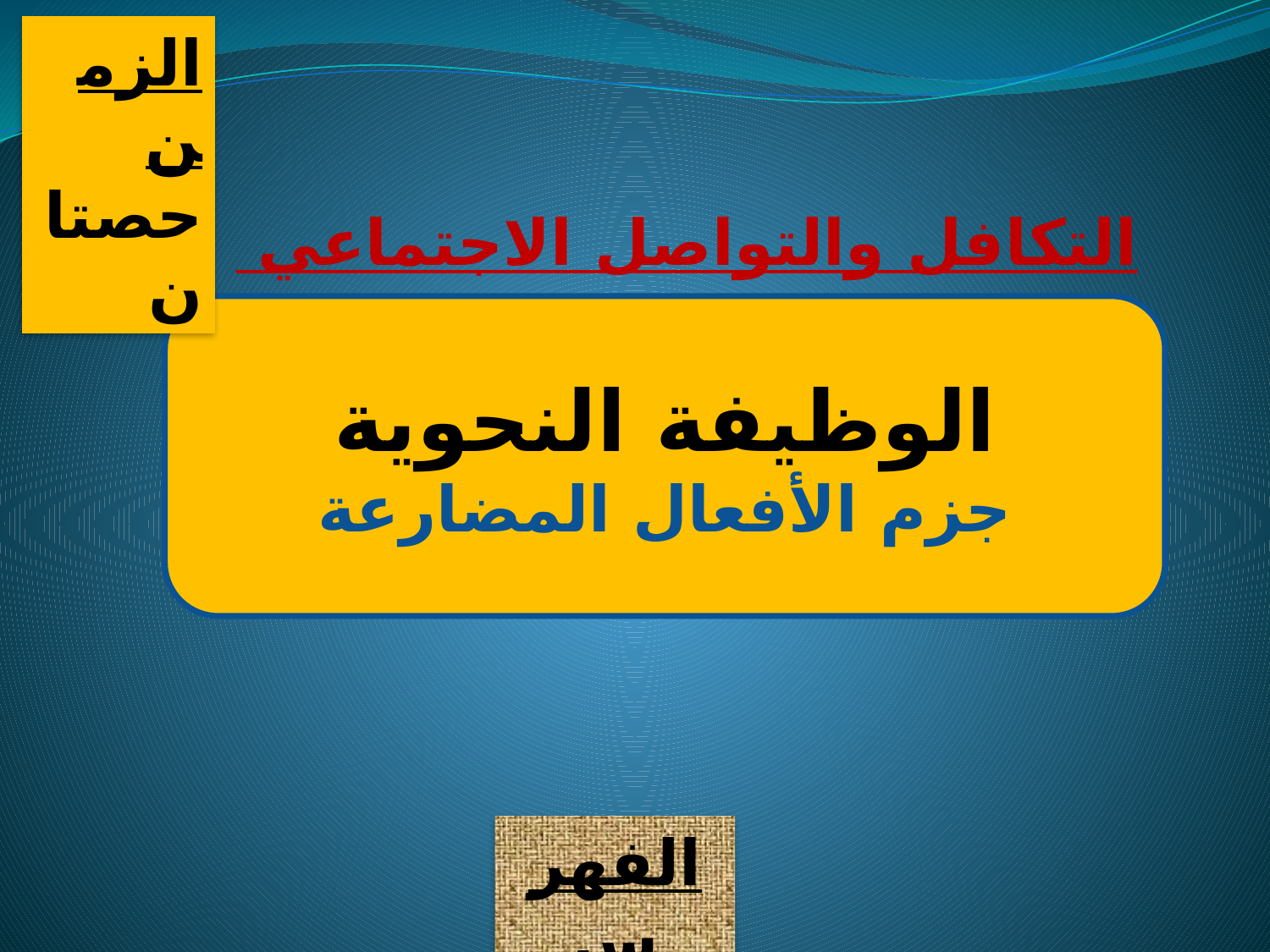

الزمن
حصتان
التكافل والتواصل الاجتماعي
الوظيفة النحوية
جزم الأفعال المضارعة
الفهرس